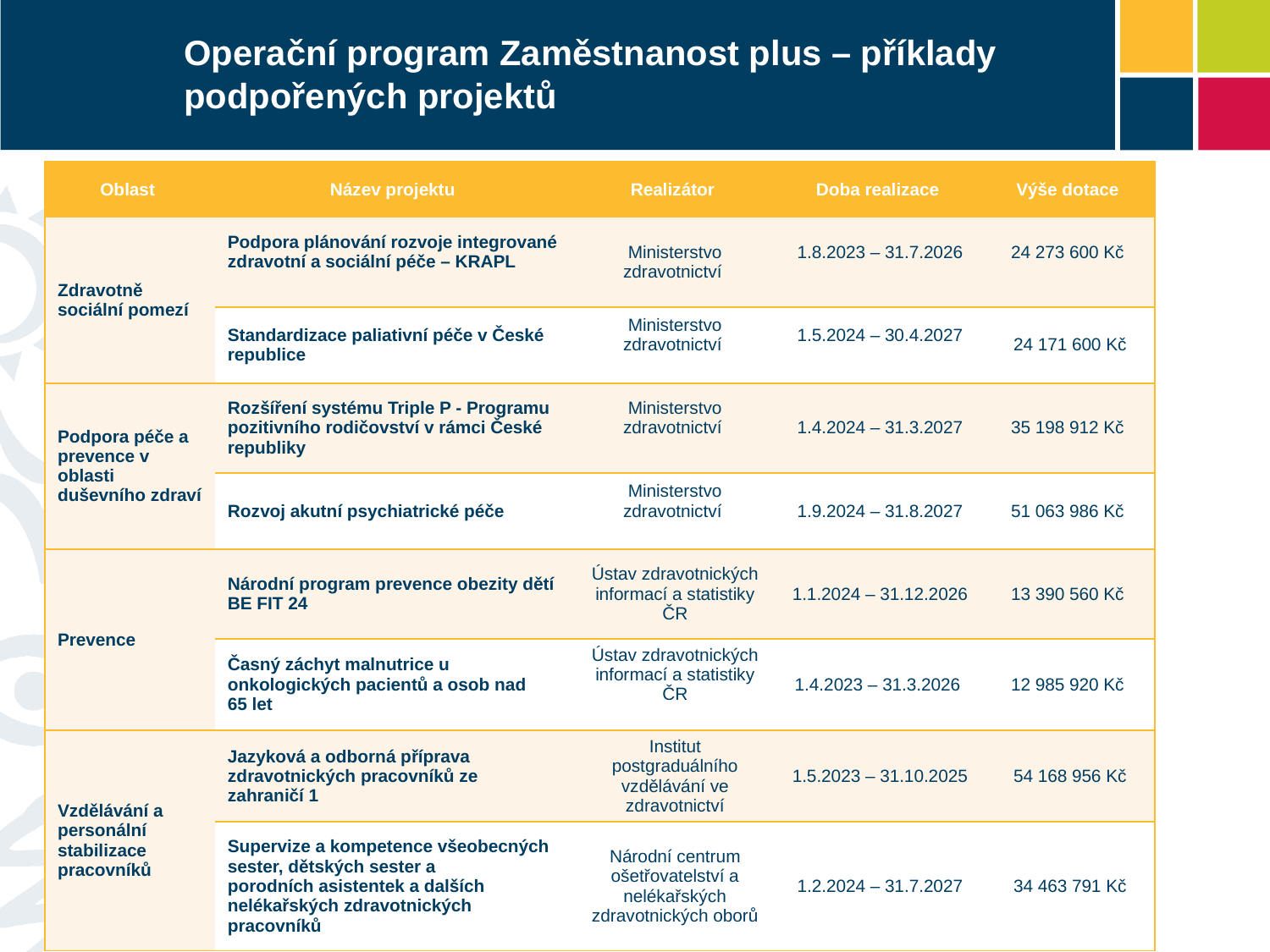

# Operační program Zaměstnanost plus – příklady podpořených projektů
| Oblast | Název projektu | Realizátor | Doba realizace | Výše dotace |
| --- | --- | --- | --- | --- |
| Zdravotně sociální pomezí | Podpora plánování rozvoje integrované zdravotní a sociální péče – KRAPL | Ministerstvo zdravotnictví | 1.8.2023 – 31.7.2026 | 24 273 600 Kč |
|  | Standardizace paliativní péče v České republice | Ministerstvo zdravotnictví | 1.5.2024 – 30.4.2027 | 24 171 600 Kč |
| Podpora péče a prevence v oblasti duševního zdraví | Rozšíření systému Triple P - Programu pozitivního rodičovství v rámci České republiky | Ministerstvo zdravotnictví | 1.4.2024 – 31.3.2027 | 35 198 912 Kč |
|  | Rozvoj akutní psychiatrické péče | Ministerstvo zdravotnictví | 1.9.2024 – 31.8.2027 | 51 063 986 Kč |
| Prevence | Národní program prevence obezity dětí BE FIT 24 | Ústav zdravotnických informací a statistiky ČR | 1.1.2024 – 31.12.2026 | 13 390 560 Kč |
|  | Časný záchyt malnutrice u onkologických pacientů a osob nad 65 let | Ústav zdravotnických informací a statistiky ČR | 1.4.2023 – 31.3.2026 | 12 985 920 Kč |
| Vzdělávání a personální stabilizace pracovníků | Jazyková a odborná příprava zdravotnických pracovníků ze zahraničí 1 | Institut postgraduálního vzdělávání ve zdravotnictví | 1.5.2023 – 31.10.2025 | 54 168 956 Kč |
|  | Supervize a kompetence všeobecných sester, dětských sester a porodních asistentek a dalších nelékařských zdravotnických pracovníků | Národní centrum ošetřovatelství a nelékařských zdravotnických oborů | 1.2.2024 – 31.7.2027 | 34 463 791 Kč |